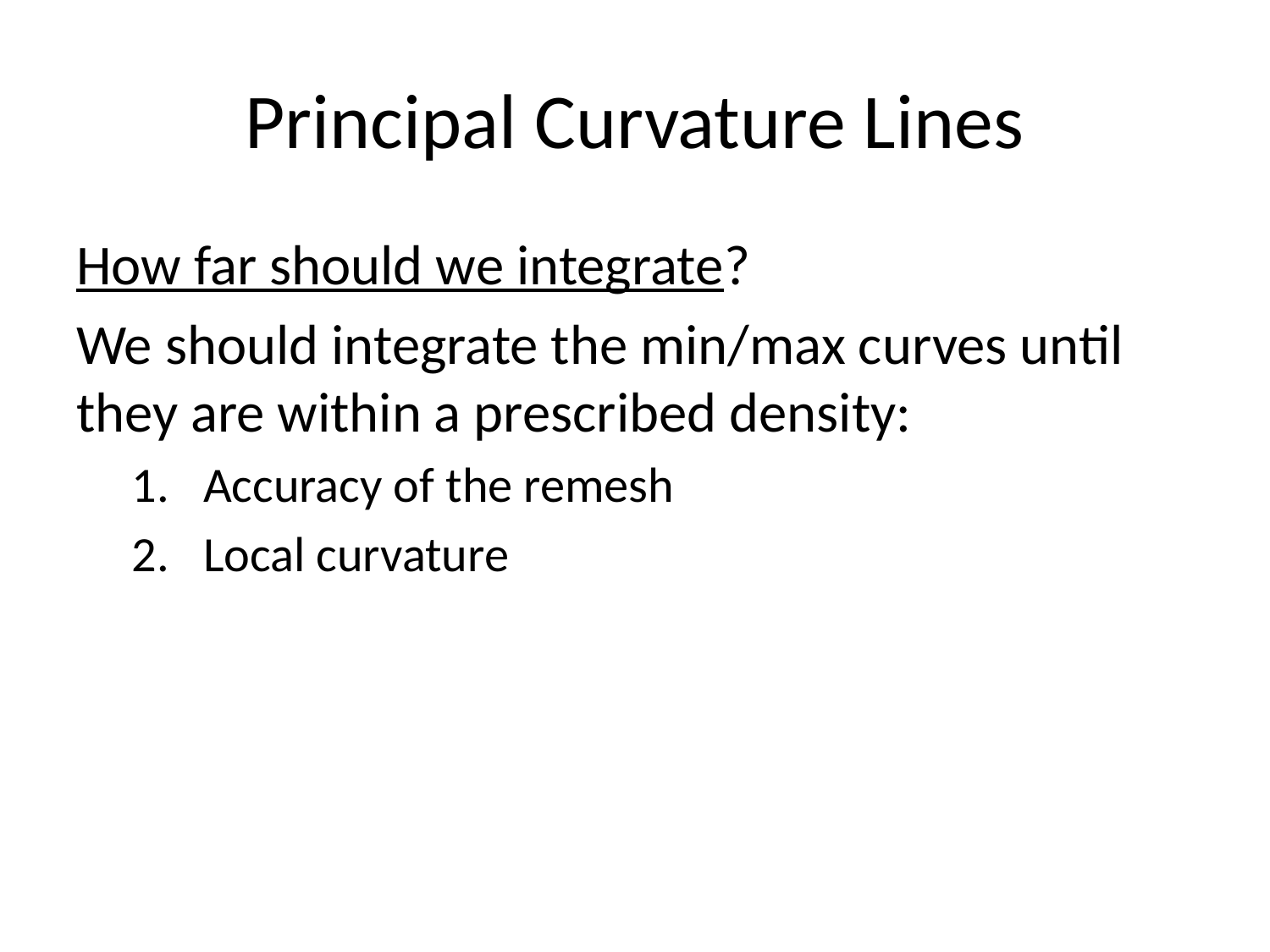

# Principal Curvature Lines
How far should we integrate?
We should integrate the min/max curves until they are within a prescribed density:
Accuracy of the remesh
Local curvature